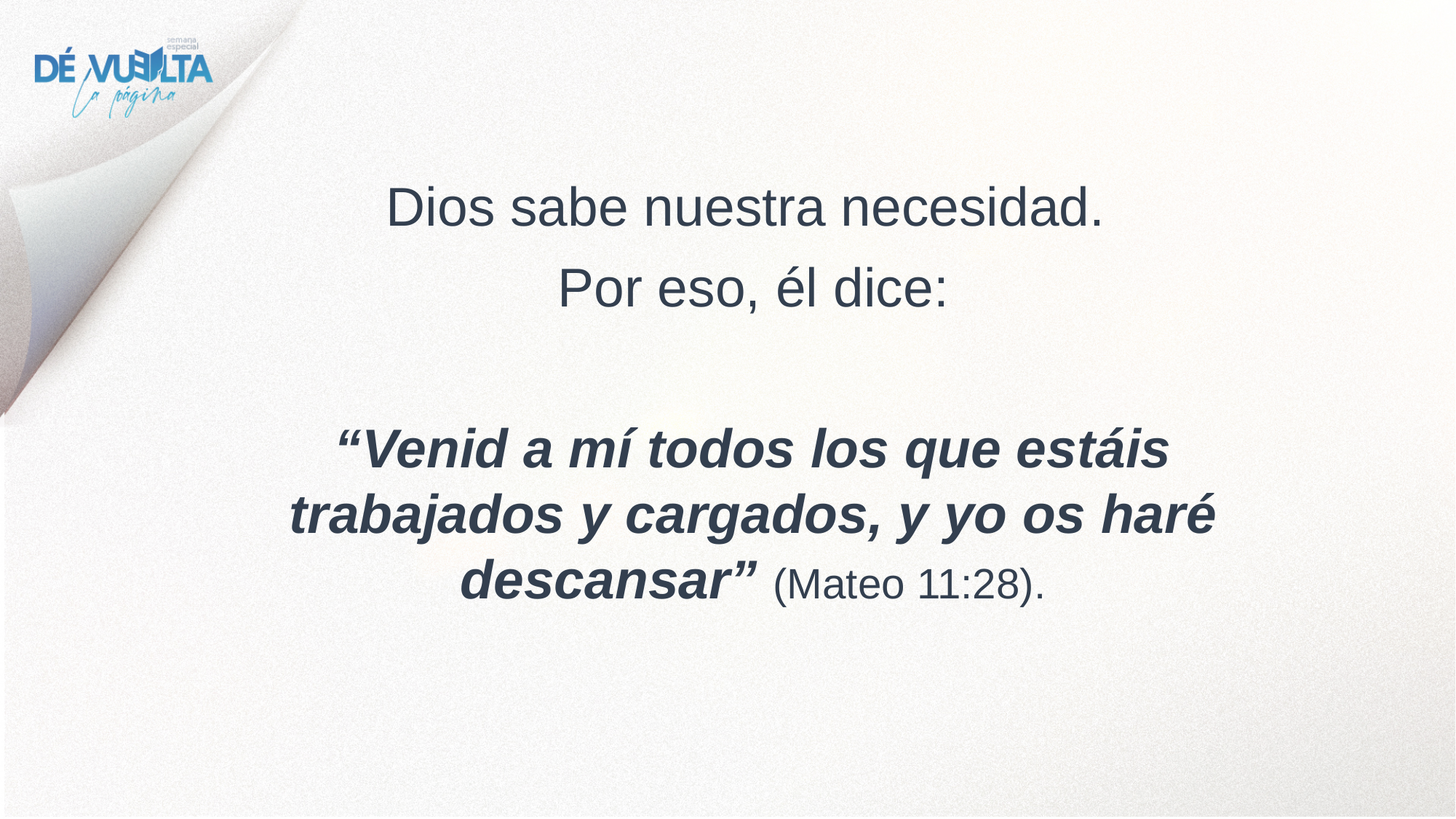

Dios sabe nuestra necesidad.
Por eso, él dice:

“Venid a mí todos los que estáis trabajados y cargados, y yo os haré descansar” (Mateo 11:28).